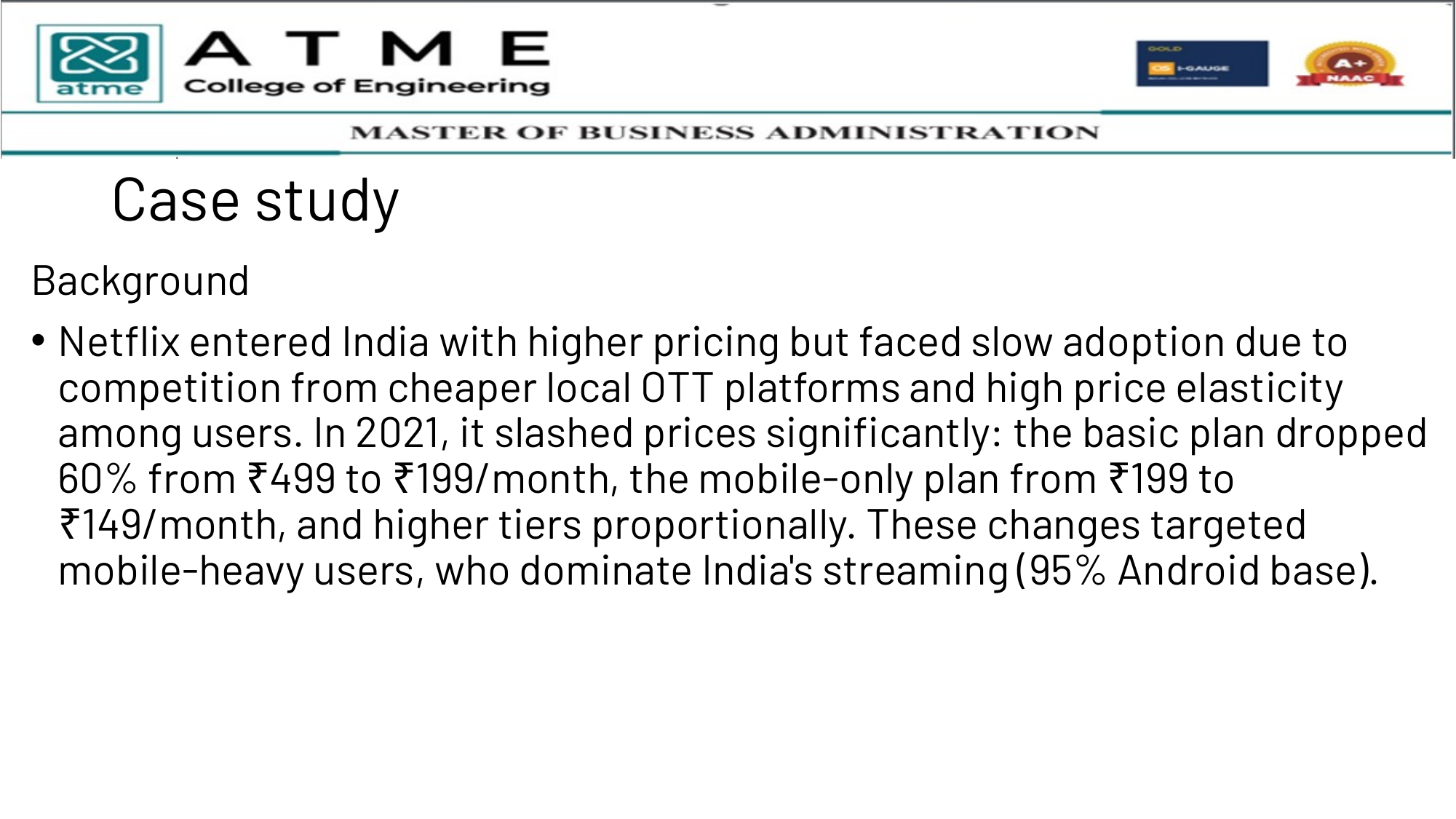

# Case study
Background
Netflix entered India with higher pricing but faced slow adoption due to competition from cheaper local OTT platforms and high price elasticity among users. In 2021, it slashed prices significantly: the basic plan dropped 60% from ₹499 to ₹199/month, the mobile-only plan from ₹199 to ₹149/month, and higher tiers proportionally. These changes targeted mobile-heavy users, who dominate India's streaming (95% Android base).